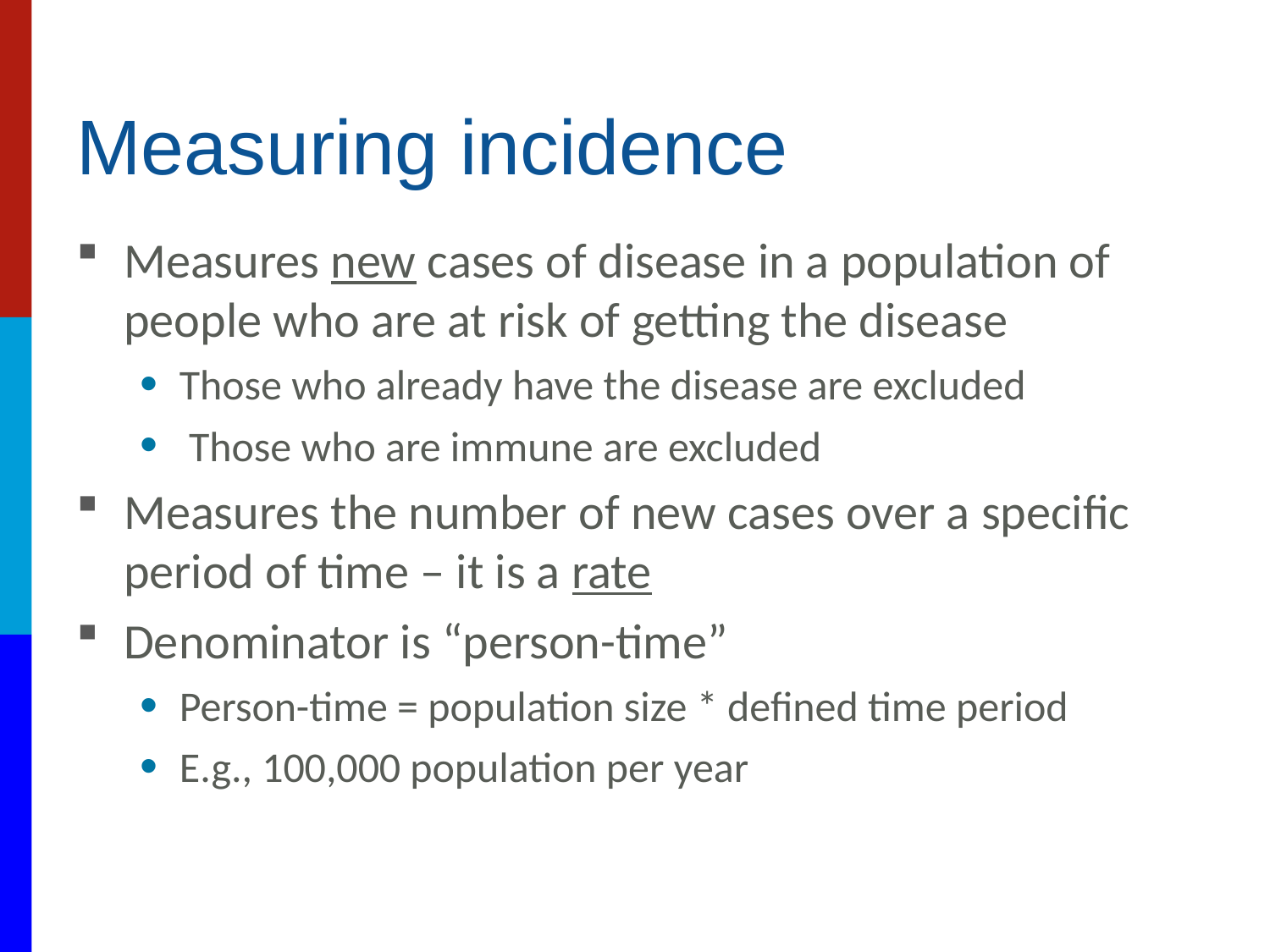

# Measuring incidence
Measures new cases of disease in a population of people who are at risk of getting the disease
Those who already have the disease are excluded
 Those who are immune are excluded
Measures the number of new cases over a specific period of time – it is a rate
Denominator is “person-time”
Person-time = population size * defined time period
E.g., 100,000 population per year